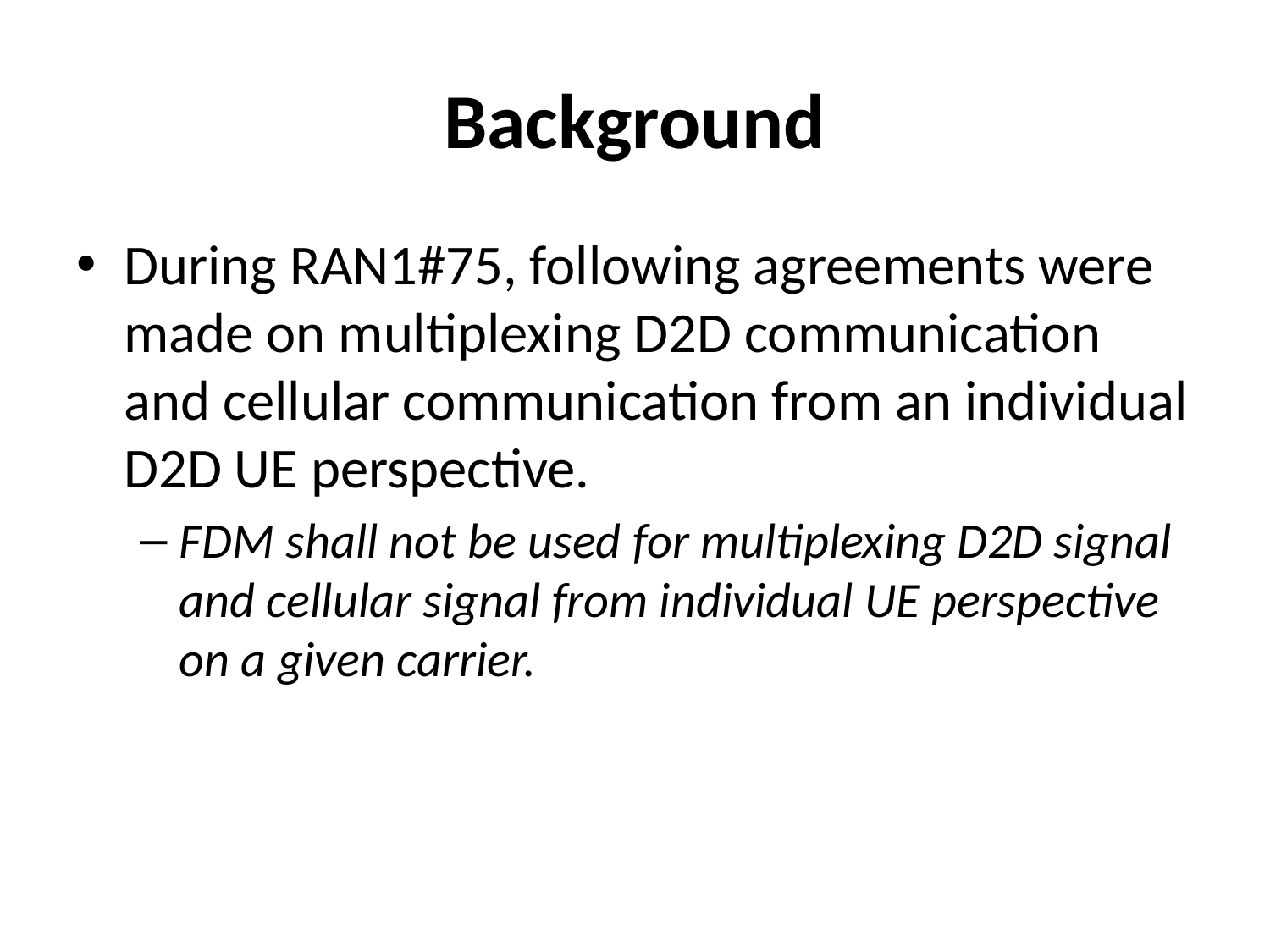

# Background
During RAN1#75, following agreements were made on multiplexing D2D communication and cellular communication from an individual D2D UE perspective.
FDM shall not be used for multiplexing D2D signal and cellular signal from individual UE perspective on a given carrier.